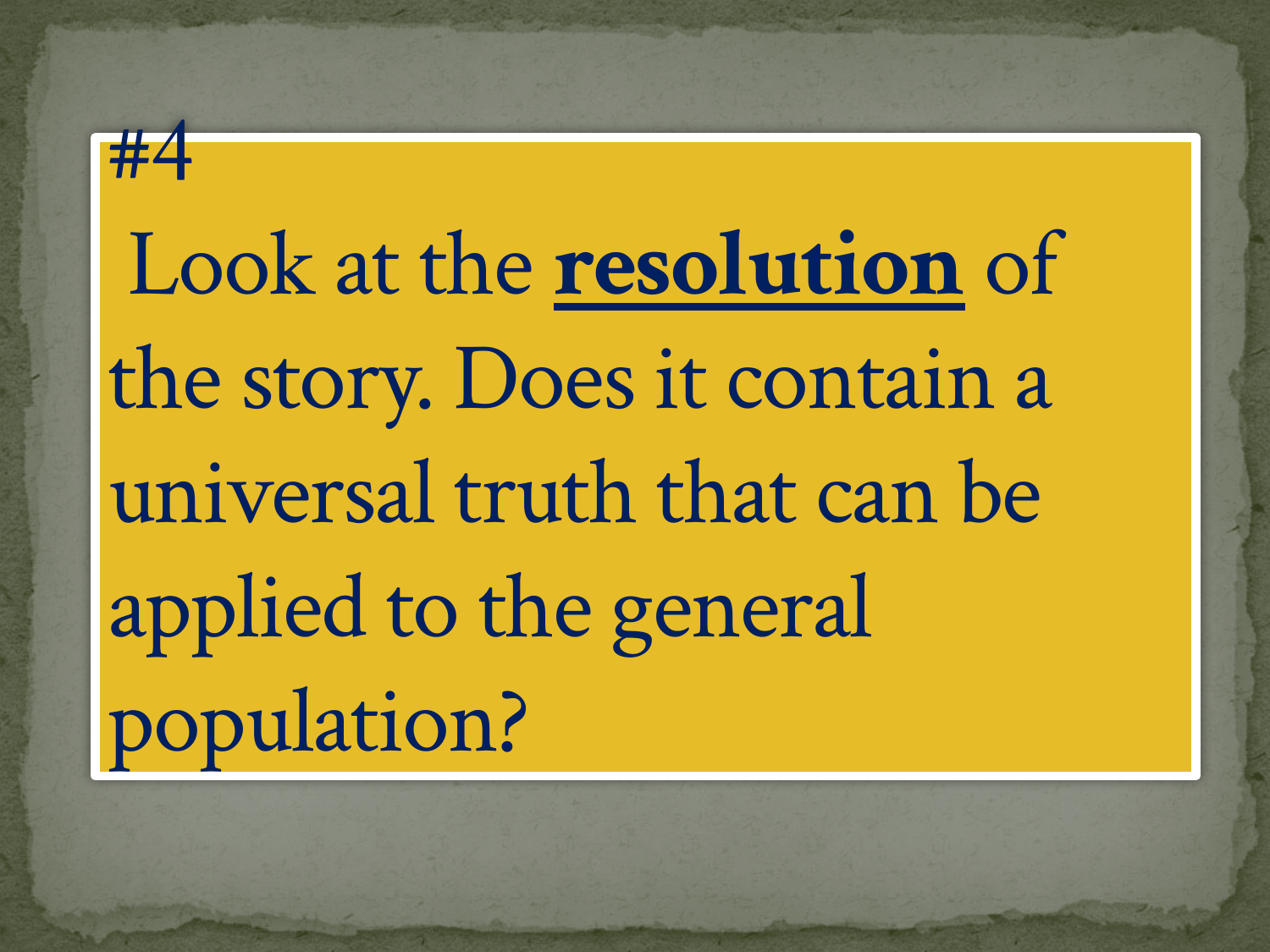

# #4 Look at the resolution of the story. Does it contain a universal truth that can be applied to the general population?